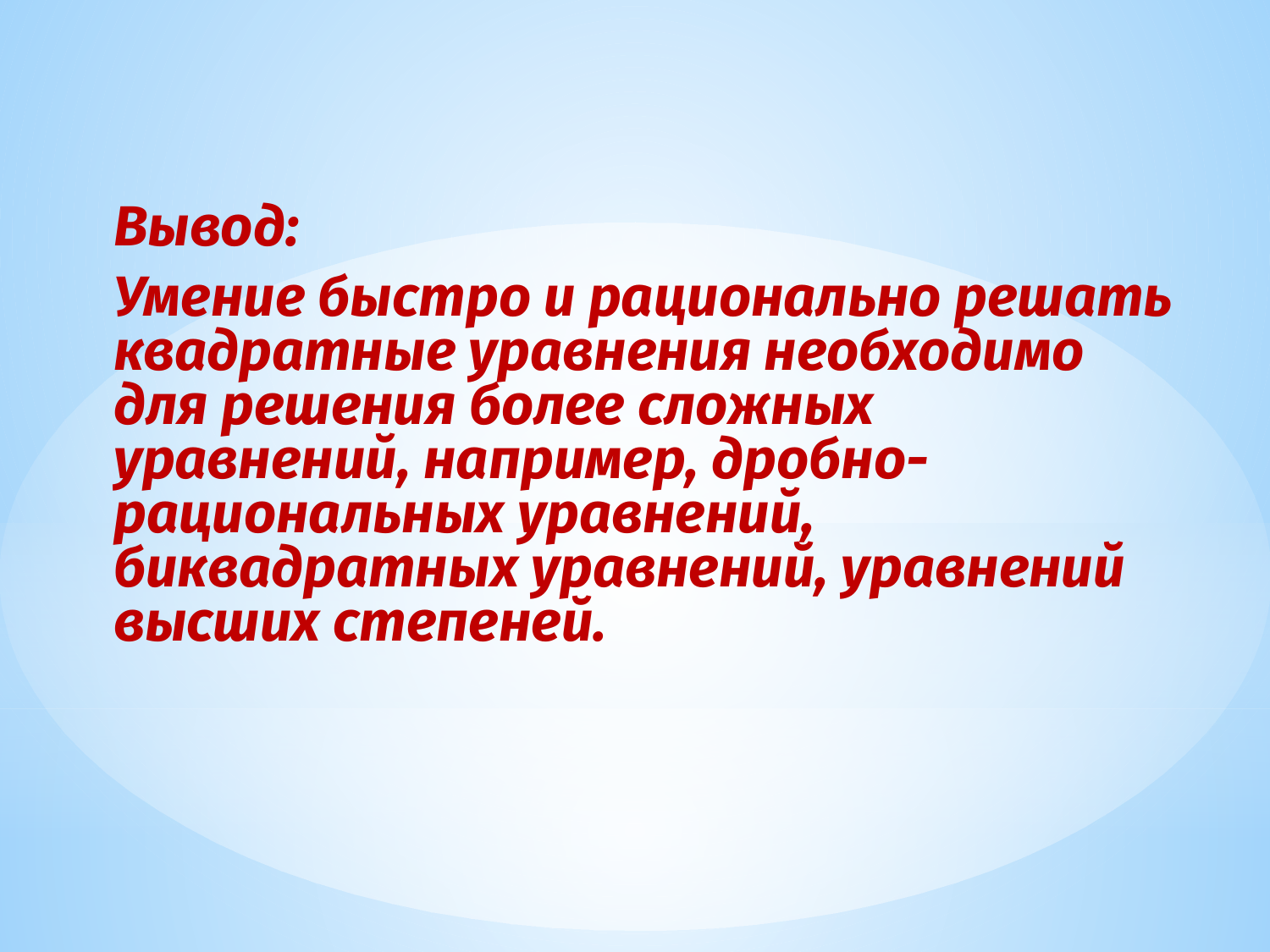

Вывод:
Умение быстро и рационально решать квадратные уравнения необходимо для решения более сложных уравнений, например, дробно-рациональных уравнений, биквадратных уравнений, уравнений высших степеней.